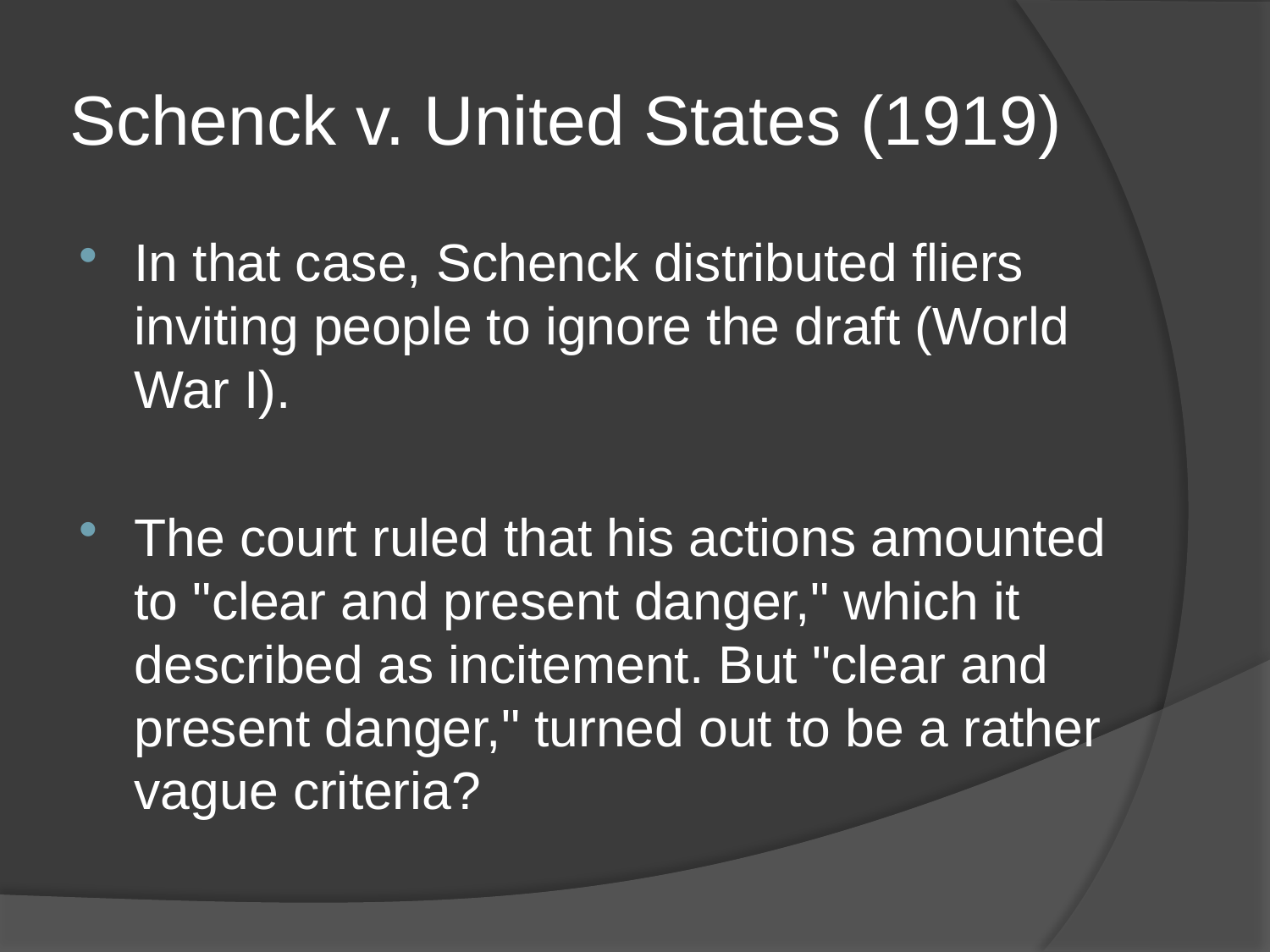

# Schenck v. United States (1919)
In that case, Schenck distributed fliers inviting people to ignore the draft (World War I).

The court ruled that his actions amounted to "clear and present danger," which it described as incitement. But "clear and present danger," turned out to be a rather vague criteria?